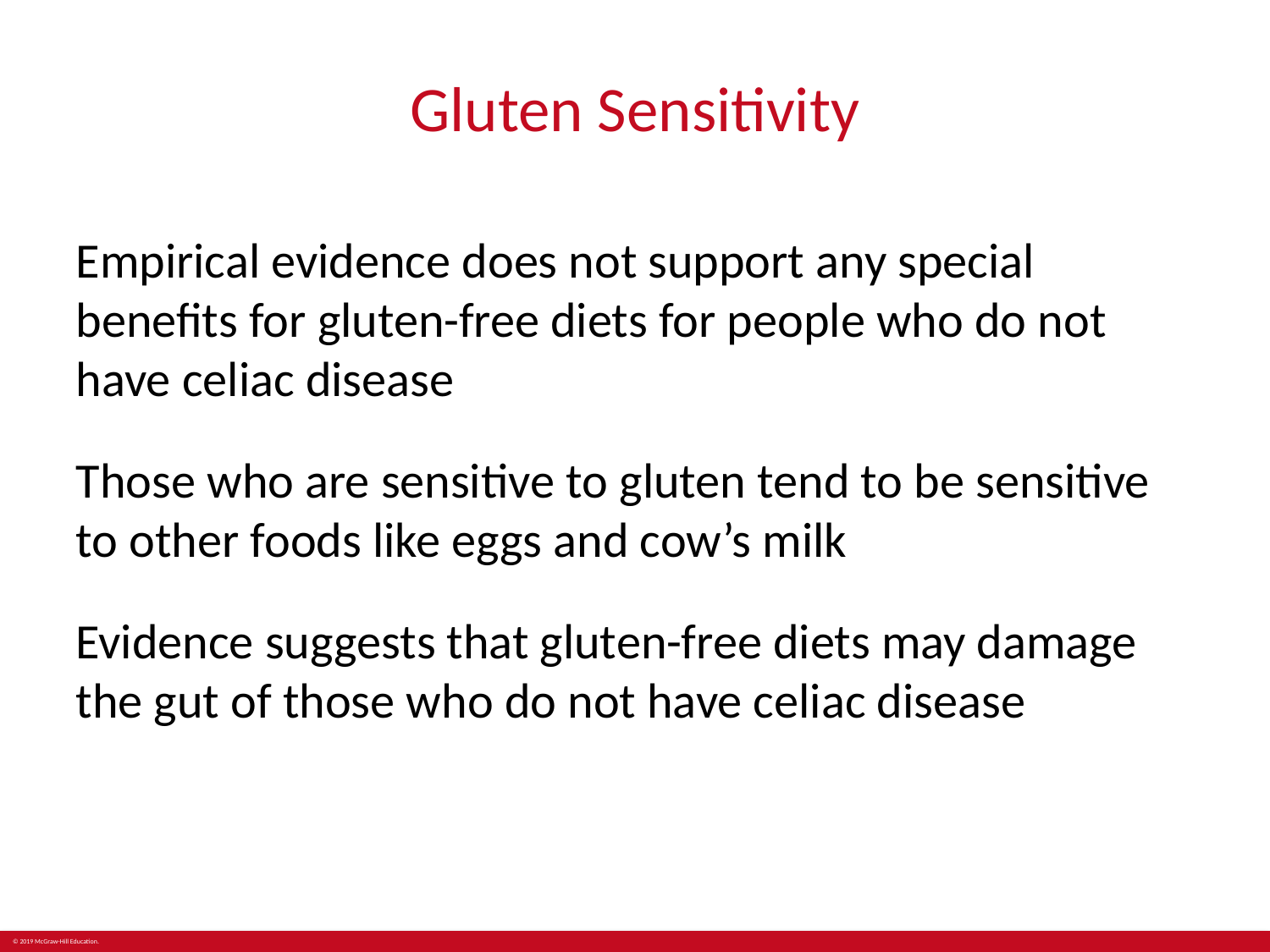

# Gluten Sensitivity
Empirical evidence does not support any special benefits for gluten-free diets for people who do not have celiac disease
Those who are sensitive to gluten tend to be sensitive to other foods like eggs and cow’s milk
Evidence suggests that gluten-free diets may damage the gut of those who do not have celiac disease